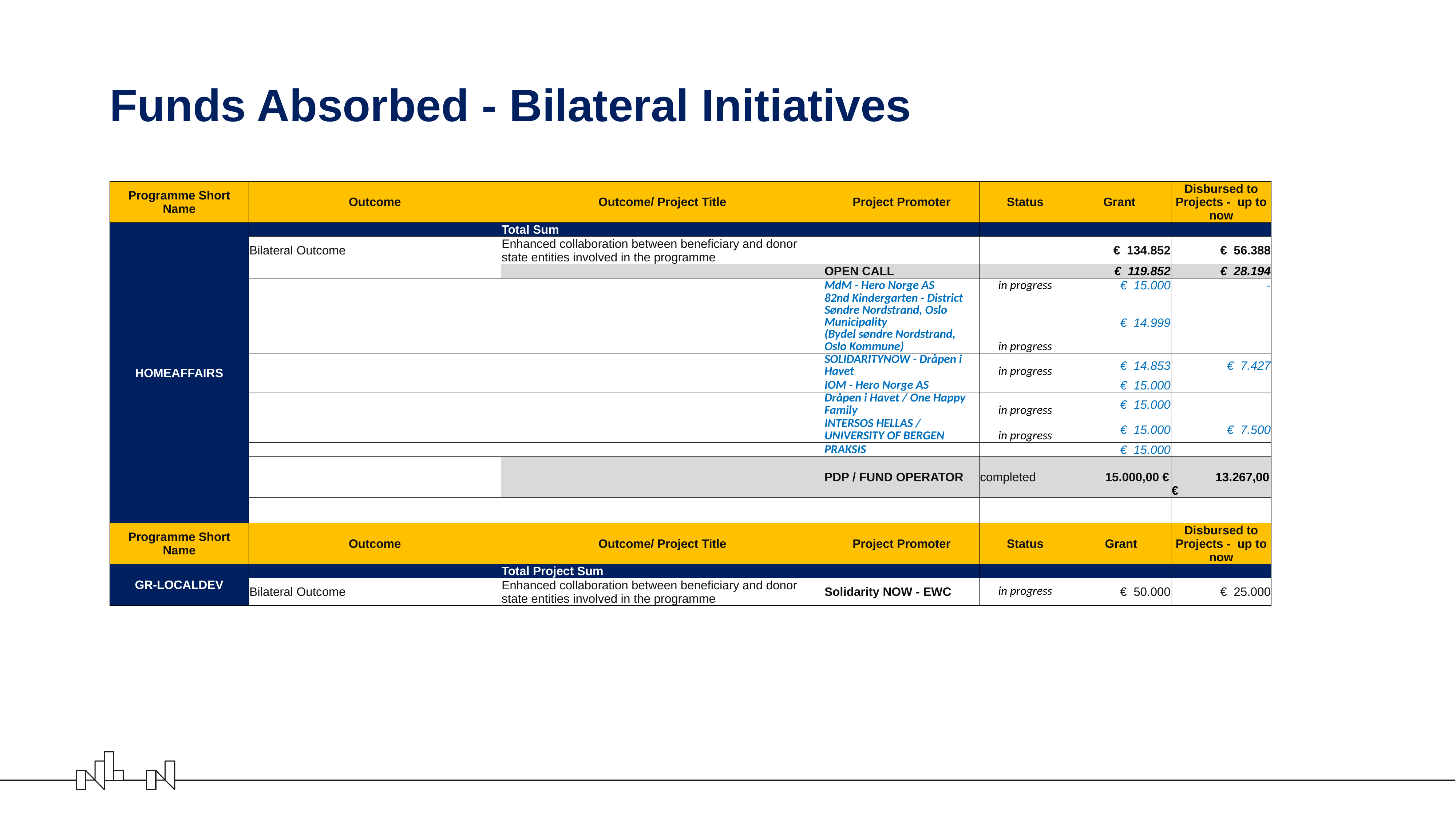

# Funds Absorbed - Bilateral Initiatives
| Programme Short Name | Outcome | Outcome/ Project Title | Project Promoter | Status | Grant | Disbursed to Projects - up to now |
| --- | --- | --- | --- | --- | --- | --- |
| HOMEAFFAIRS |  | Total Sum |  |  |  |  |
|  | Bilateral Outcome | Enhanced collaboration between beneficiary and donor state entities involved in the programme |  |  | € 134.852 | € 56.388 |
|  |  |  | OPEN CALL |  | € 119.852 | € 28.194 |
|  |  |  | MdM - Hero Norge AS | in progress | € 15.000 | - |
|  |  |  | 82nd Kindergarten - District Søndre Nordstrand, Oslo Municipality (Bydel søndre Nordstrand, Oslo Kommune) | in progress | € 14.999 |  |
|  |  |  | SOLIDARITYNOW - Dråpen i Havet | in progress | € 14.853 | € 7.427 |
|  |  |  | IOM - Hero Norge AS |  | € 15.000 |  |
|  |  |  | Dråpen i Havet / One Happy Family | in progress | € 15.000 |  |
|  |  |  | INTERSOS HELLAS / UNIVERSITY OF BERGEN | in progress | € 15.000 | € 7.500 |
|  |  |  | PRAKSIS |  | € 15.000 |  |
|  |  |  | PDP / FUND OPERATOR | completed | 15.000,00 € | 13.267,00 € |
|  |  |  |  |  |  |  |
| Programme Short Name | Outcome | Outcome/ Project Title | Project Promoter | Status | Grant | Disbursed to Projects - up to now |
| GR-LOCALDEV |  | Total Project Sum |  |  |  |  |
|  | Bilateral Outcome | Enhanced collaboration between beneficiary and donor state entities involved in the programme | Solidarity NOW - EWC | in progress | € 50.000 | € 25.000 |